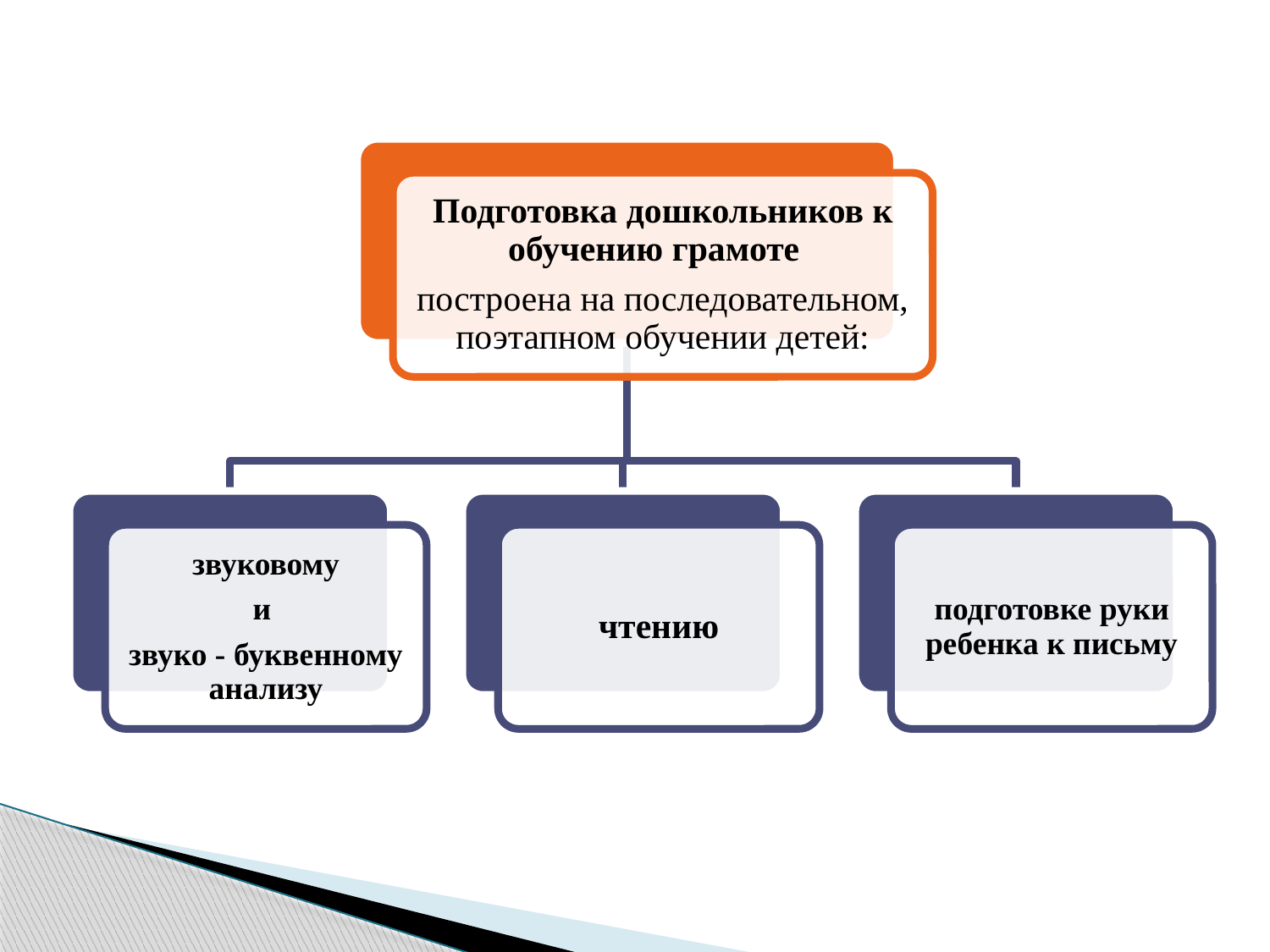

Подготовка дошкольников к обучению грамоте
построена на последовательном, поэтапном обучении детей:
звуковому
и
звуко - буквенному анализу
чтению
подготовке руки ребенка к письму